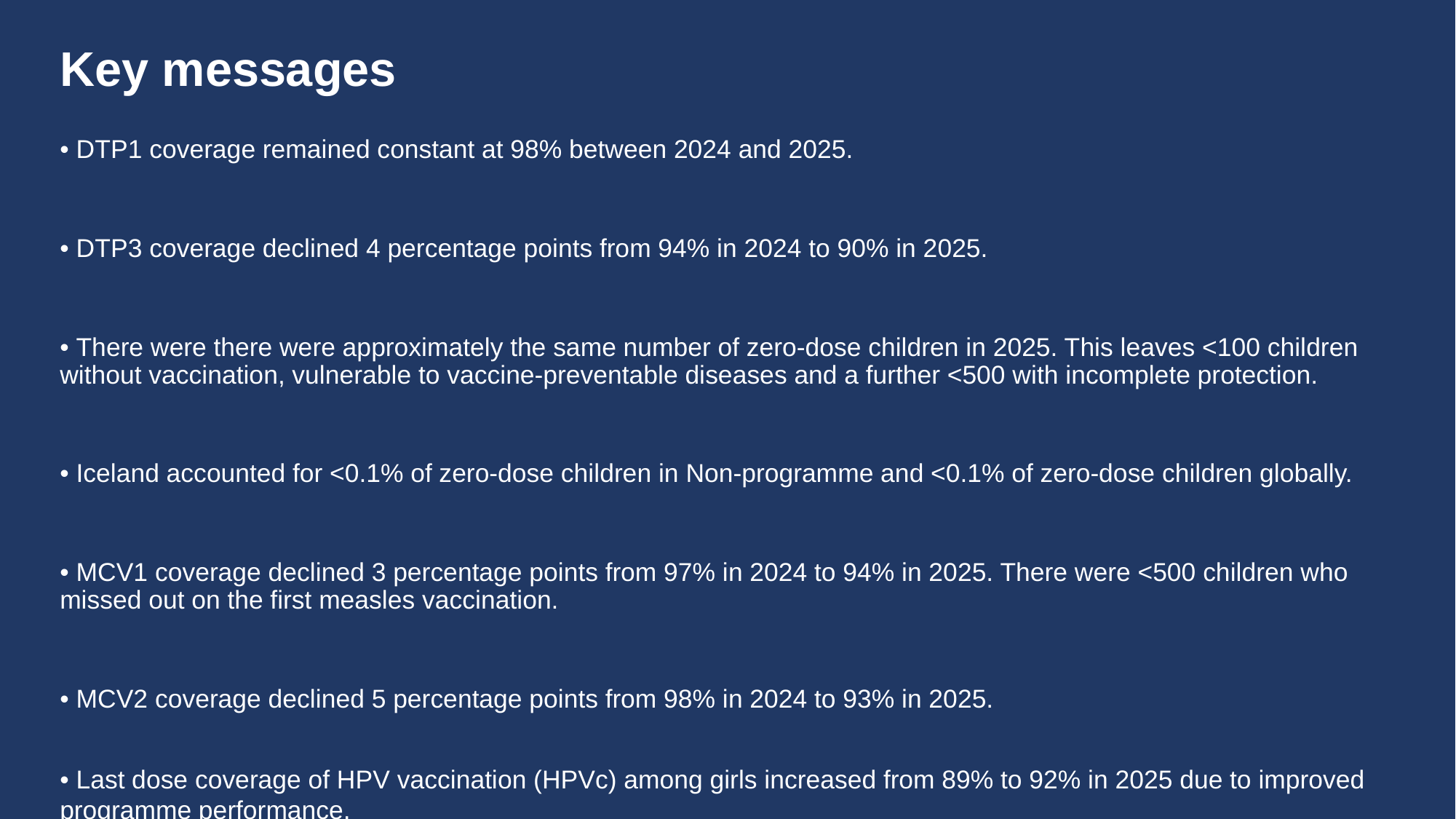

# Key messages
• DTP1 coverage remained constant at 98% between 2024 and 2025.

• DTP3 coverage declined 4 percentage points from 94% in 2024 to 90% in 2025.

• There were there were approximately the same number of zero-dose children in 2025. This leaves <100 children without vaccination, vulnerable to vaccine-preventable diseases and a further <500 with incomplete protection.

• Iceland accounted for <0.1% of zero-dose children in Non-programme and <0.1% of zero-dose children globally.

• MCV1 coverage declined 3 percentage points from 97% in 2024 to 94% in 2025. There were <500 children who missed out on the first measles vaccination.

• MCV2 coverage declined 5 percentage points from 98% in 2024 to 93% in 2025.

• Last dose coverage of HPV vaccination (HPVc) among girls increased from 89% to 92% in 2025 due to improved programme performance.